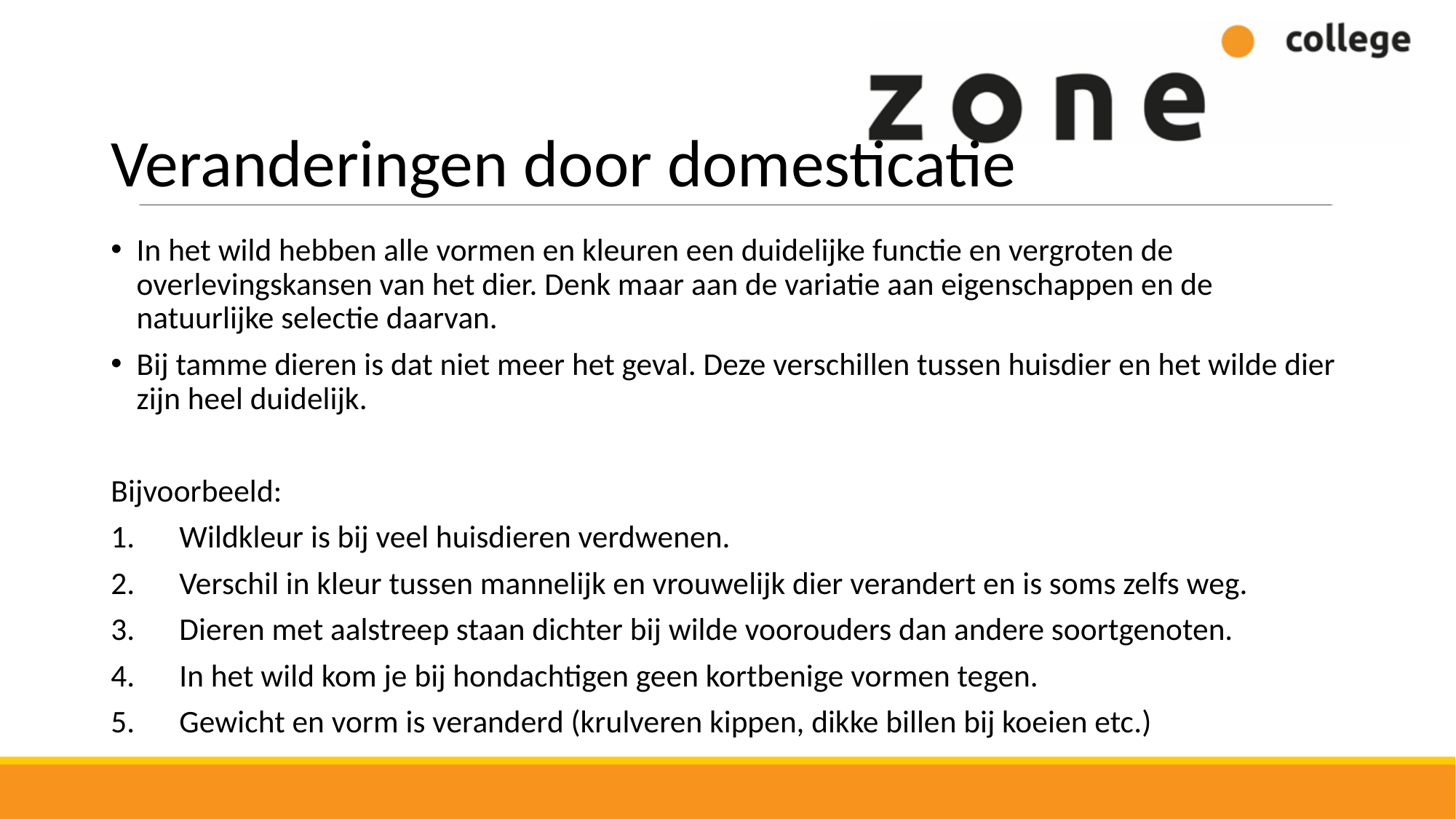

# Veranderingen door domesticatie
In het wild hebben alle vormen en kleuren een duidelijke functie en vergroten de overlevingskansen van het dier. Denk maar aan de variatie aan eigenschappen en de natuurlijke selectie daarvan.
Bij tamme dieren is dat niet meer het geval. Deze verschillen tussen huisdier en het wilde dier zijn heel duidelijk.

Bijvoorbeeld:
Wildkleur is bij veel huisdieren verdwenen.
Verschil in kleur tussen mannelijk en vrouwelijk dier verandert en is soms zelfs weg.
Dieren met aalstreep staan dichter bij wilde voorouders dan andere soortgenoten.
In het wild kom je bij hondachtigen geen kortbenige vormen tegen.
Gewicht en vorm is veranderd (krulveren kippen, dikke billen bij koeien etc.)